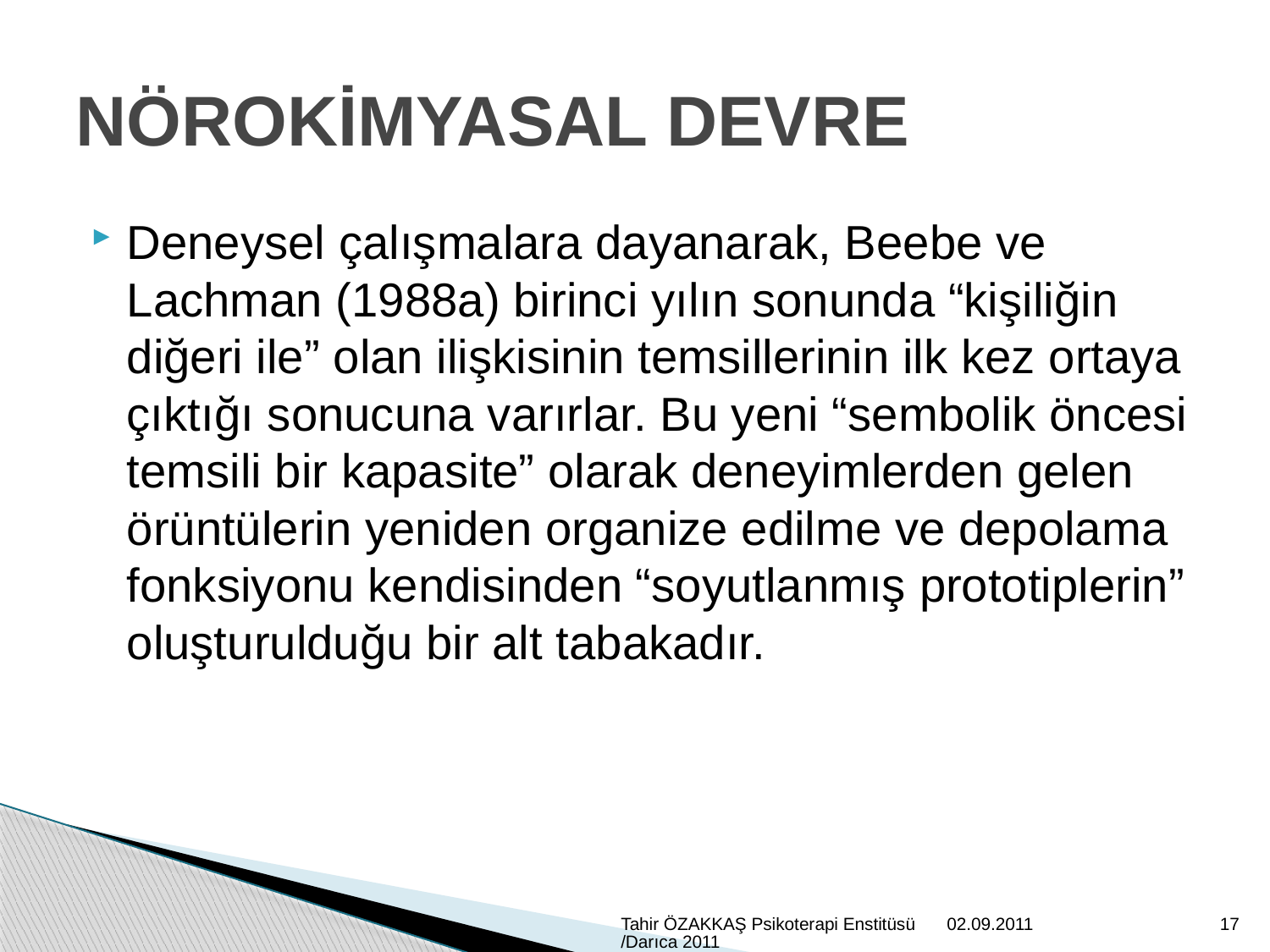

# NÖROKİMYASAL DEVRE
Deneysel çalışmalara dayanarak, Beebe ve Lachman (1988a) birinci yılın sonunda “kişiliğin diğeri ile” olan ilişkisinin temsillerinin ilk kez ortaya çıktığı sonucuna varırlar. Bu yeni “sembolik öncesi temsili bir kapasite” olarak deneyimlerden gelen örüntülerin yeniden organize edilme ve depolama fonksiyonu kendisinden “soyutlanmış prototiplerin” oluşturulduğu bir alt tabakadır.
Tahir ÖZAKKAŞ Psikoterapi Enstitüsü /Darıca 2011
02.09.2011
17